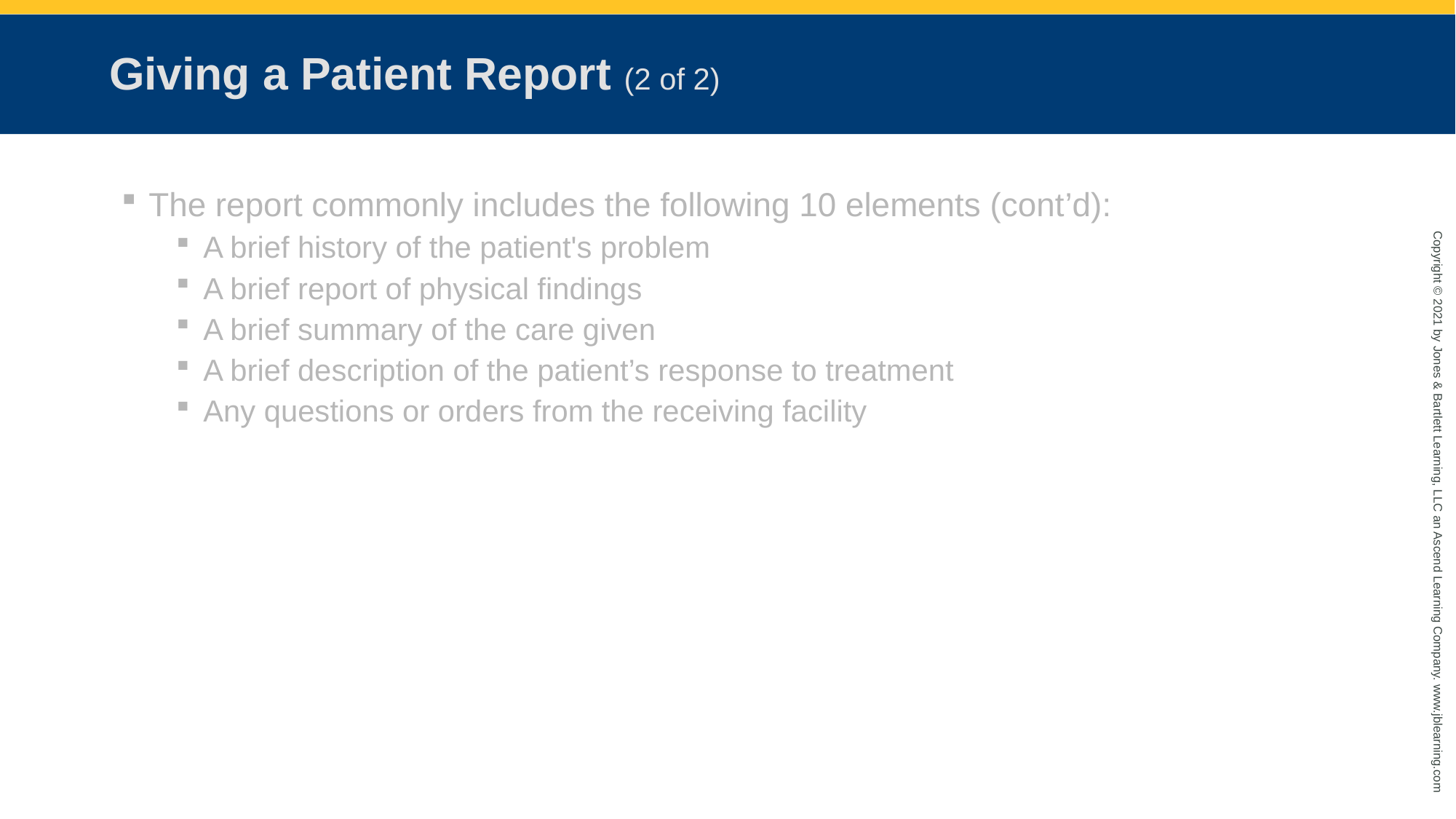

# Giving a Patient Report (2 of 2)
The report commonly includes the following 10 elements (cont’d):
A brief history of the patient's problem
A brief report of physical findings
A brief summary of the care given
A brief description of the patient’s response to treatment
Any questions or orders from the receiving facility